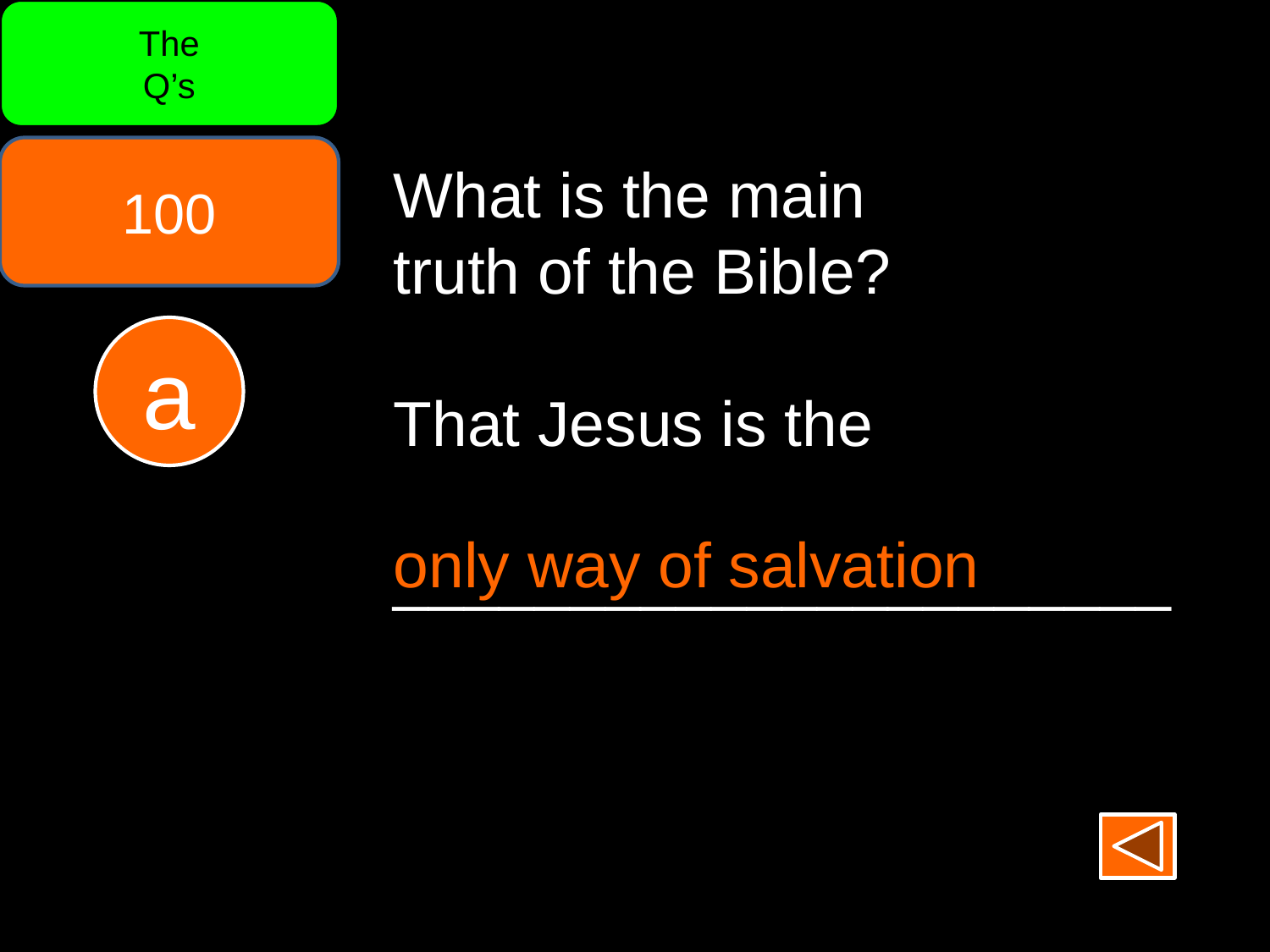

The
Q’s
100
What is the main
truth of the Bible?

That Jesus is the

______________________
a
only way of salvation